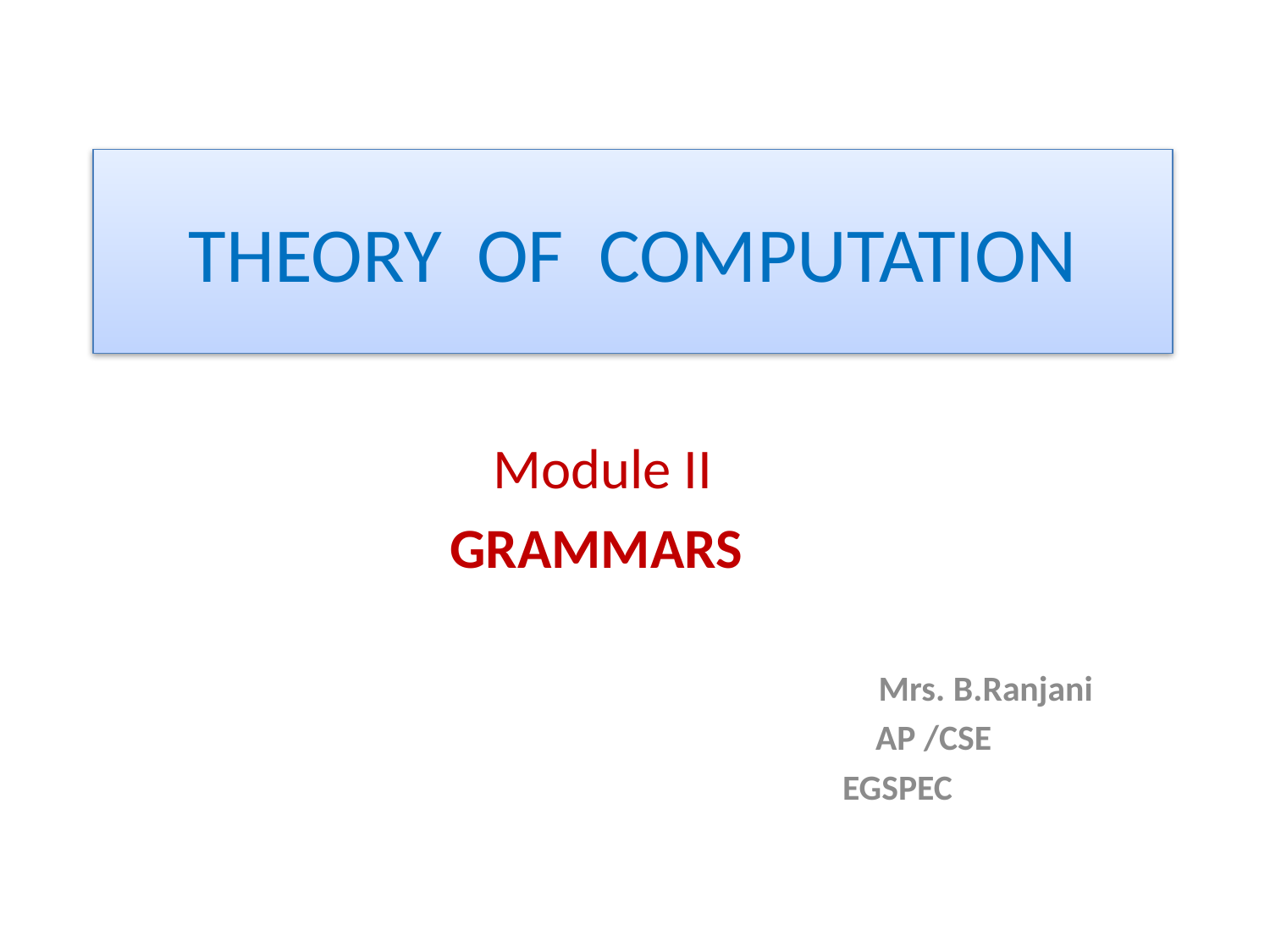

THEORY  OF  COMPUTATION
Module II
GRAMMARS

                                        Mrs. B.Ranjani
                           AP /CSE
                           EGSPEC